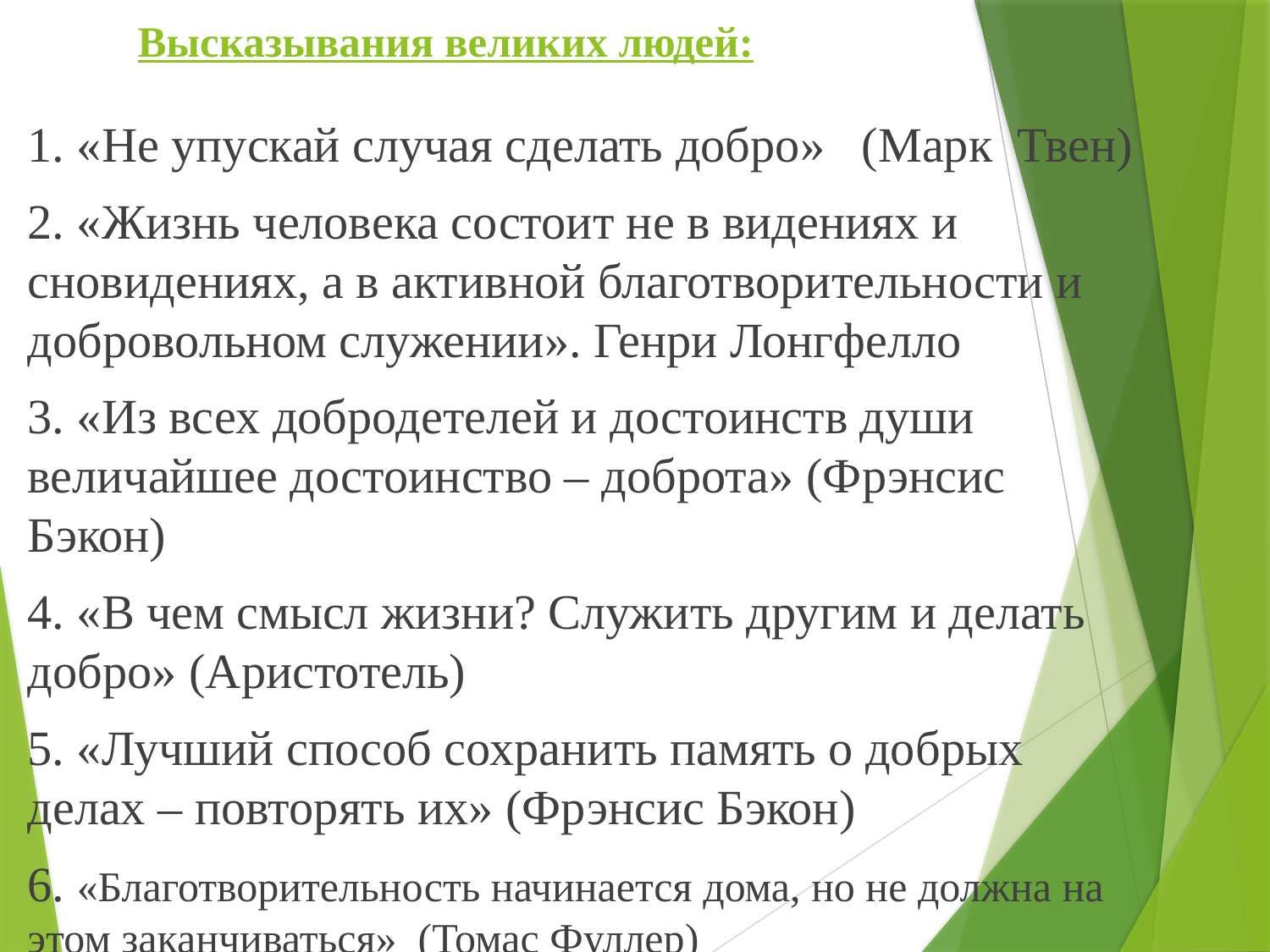

# Высказывания великих людей:
1. «Не упускай случая сделать добро»   (Марк  Твен)
2. «Жизнь человека состоит не в видениях и сновидениях, а в активной благотворительности и добровольном служении». Генри Лонгфелло
3. «Из всех добродетелей и достоинств души величайшее достоинство – доброта» (Фрэнсис Бэкон)
4. «В чем смысл жизни? Служить другим и делать добро» (Аристотель)
5. «Лучший способ сохранить память о добрых делах – повторять их» (Фрэнсис Бэкон)
6. «Благотворительность начинается дома, но не должна на этом заканчиваться»  (Томас Фуллер)